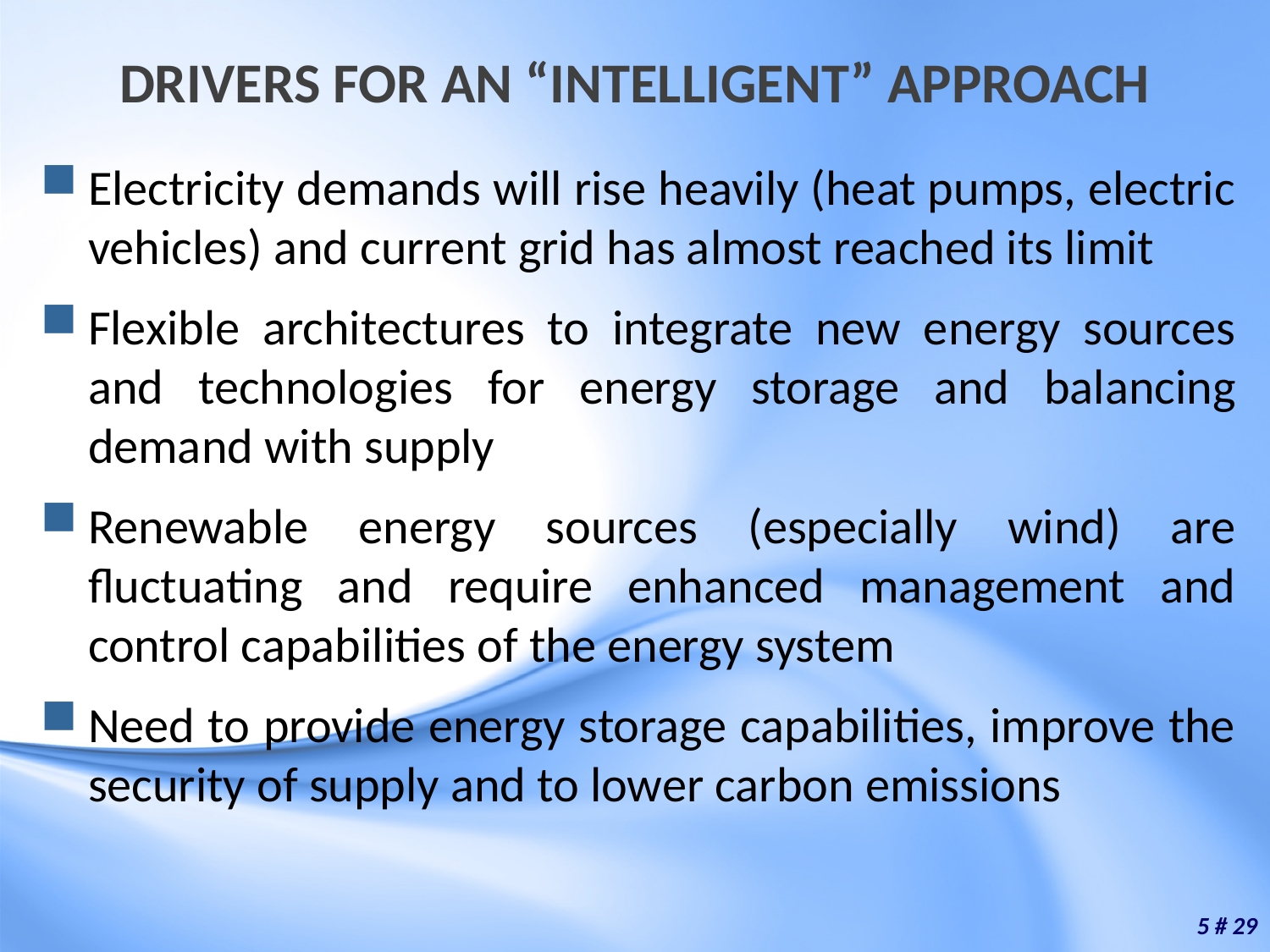

# DRIVERS FOR AN “INTELLIGENT” APPROACH
Electricity demands will rise heavily (heat pumps, electric vehicles) and current grid has almost reached its limit
Flexible architectures to integrate new energy sources and technologies for energy storage and balancing demand with supply
Renewable energy sources (especially wind) are fluctuating and require enhanced management and control capabilities of the energy system
Need to provide energy storage capabilities, improve the security of supply and to lower carbon emissions

5 # 29